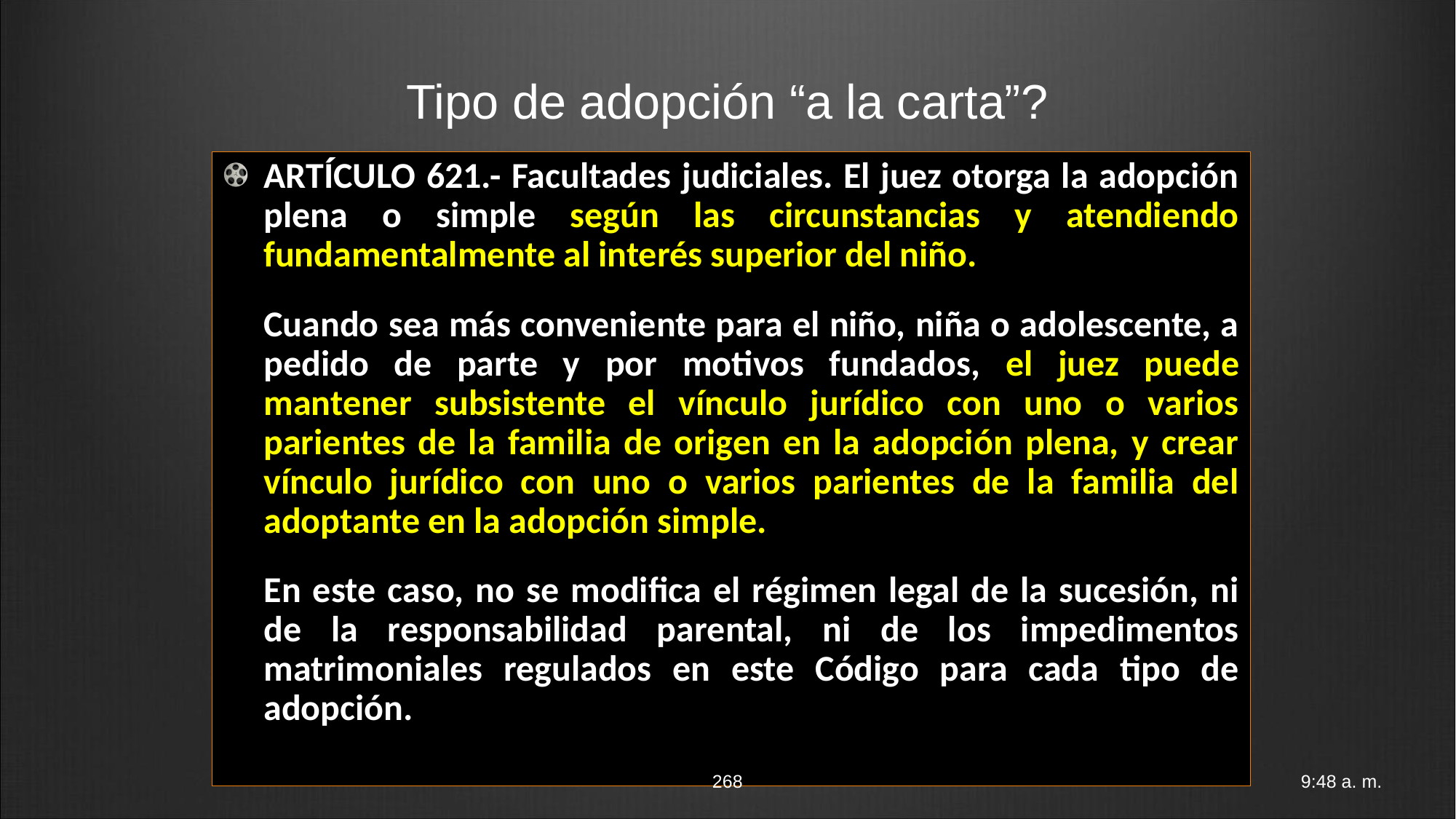

# Tipo de adopción “a la carta”?
ARTÍCULO 621.- Facultades judiciales. El juez otorga la adopción plena o simple según las circunstancias y atendiendo fundamentalmente al interés superior del niño.
	Cuando sea más conveniente para el niño, niña o adolescente, a pedido de parte y por motivos fundados, el juez puede mantener subsistente el vínculo jurídico con uno o varios parientes de la familia de origen en la adopción plena, y crear vínculo jurídico con uno o varios parientes de la familia del adoptante en la adopción simple.
	En este caso, no se modifica el régimen legal de la sucesión, ni de la responsabilidad parental, ni de los impedimentos matrimoniales regulados en este Código para cada tipo de adopción.
268
9:48 a. m.